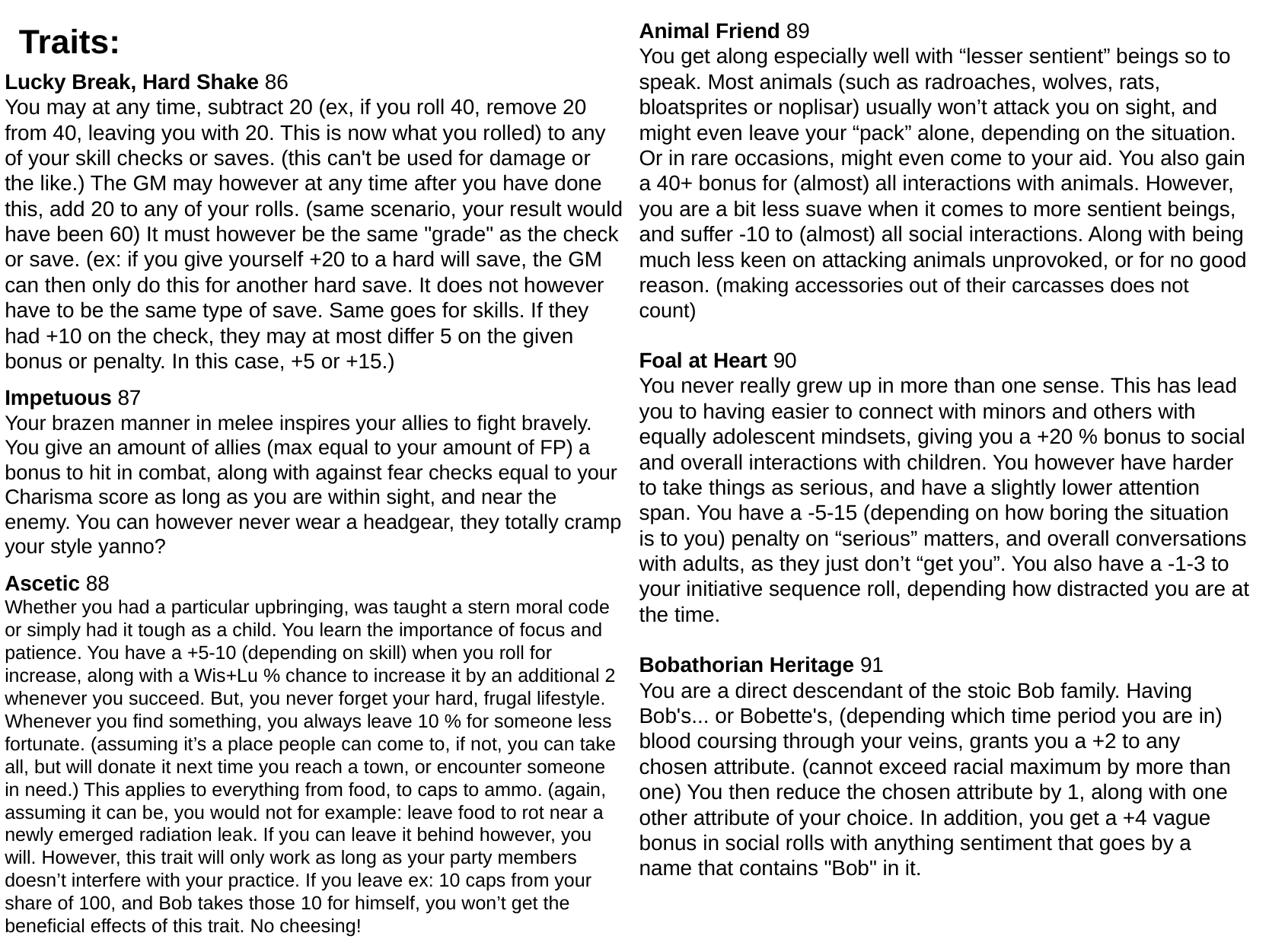

Animal Friend 89
You get along especially well with “lesser sentient” beings so to speak. Most animals (such as radroaches, wolves, rats, bloatsprites or noplisar) usually won’t attack you on sight, and might even leave your “pack” alone, depending on the situation. Or in rare occasions, might even come to your aid. You also gain a 40+ bonus for (almost) all interactions with animals. However, you are a bit less suave when it comes to more sentient beings, and suffer -10 to (almost) all social interactions. Along with being much less keen on attacking animals unprovoked, or for no good reason. (making accessories out of their carcasses does not count)

Foal at Heart 90
You never really grew up in more than one sense. This has lead you to having easier to connect with minors and others with equally adolescent mindsets, giving you a +20 % bonus to social and overall interactions with children. You however have harder to take things as serious, and have a slightly lower attention span. You have a -5-15 (depending on how boring the situation is to you) penalty on “serious” matters, and overall conversations with adults, as they just don’t “get you”. You also have a -1-3 to your initiative sequence roll, depending how distracted you are at the time.

Bobathorian Heritage 91
You are a direct descendant of the stoic Bob family. Having Bob's... or Bobette's, (depending which time period you are in) blood coursing through your veins, grants you a +2 to any chosen attribute. (cannot exceed racial maximum by more than one) You then reduce the chosen attribute by 1, along with one other attribute of your choice. In addition, you get a +4 vague bonus in social rolls with anything sentiment that goes by a name that contains "Bob" in it.

Traits:
Lucky Break, Hard Shake 86
You may at any time, subtract 20 (ex, if you roll 40, remove 20 from 40, leaving you with 20. This is now what you rolled) to any of your skill checks or saves. (this can't be used for damage or the like.) The GM may however at any time after you have done this, add 20 to any of your rolls. (same scenario, your result would have been 60) It must however be the same "grade" as the check or save. (ex: if you give yourself +20 to a hard will save, the GM can then only do this for another hard save. It does not however have to be the same type of save. Same goes for skills. If they had +10 on the check, they may at most differ 5 on the given bonus or penalty. In this case, +5 or +15.)

Impetuous 87
Your brazen manner in melee inspires your allies to fight bravely. You give an amount of allies (max equal to your amount of FP) a bonus to hit in combat, along with against fear checks equal to your Charisma score as long as you are within sight, and near the enemy. You can however never wear a headgear, they totally cramp your style yanno?

Ascetic 88
Whether you had a particular upbringing, was taught a stern moral code or simply had it tough as a child. You learn the importance of focus and patience. You have a +5-10 (depending on skill) when you roll for increase, along with a Wis+Lu % chance to increase it by an additional 2 whenever you succeed. But, you never forget your hard, frugal lifestyle. Whenever you find something, you always leave 10 % for someone less fortunate. (assuming it’s a place people can come to, if not, you can take all, but will donate it next time you reach a town, or encounter someone in need.) This applies to everything from food, to caps to ammo. (again, assuming it can be, you would not for example: leave food to rot near a newly emerged radiation leak. If you can leave it behind however, you will. However, this trait will only work as long as your party members doesn’t interfere with your practice. If you leave ex: 10 caps from your share of 100, and Bob takes those 10 for himself, you won’t get the beneficial effects of this trait. No cheesing!